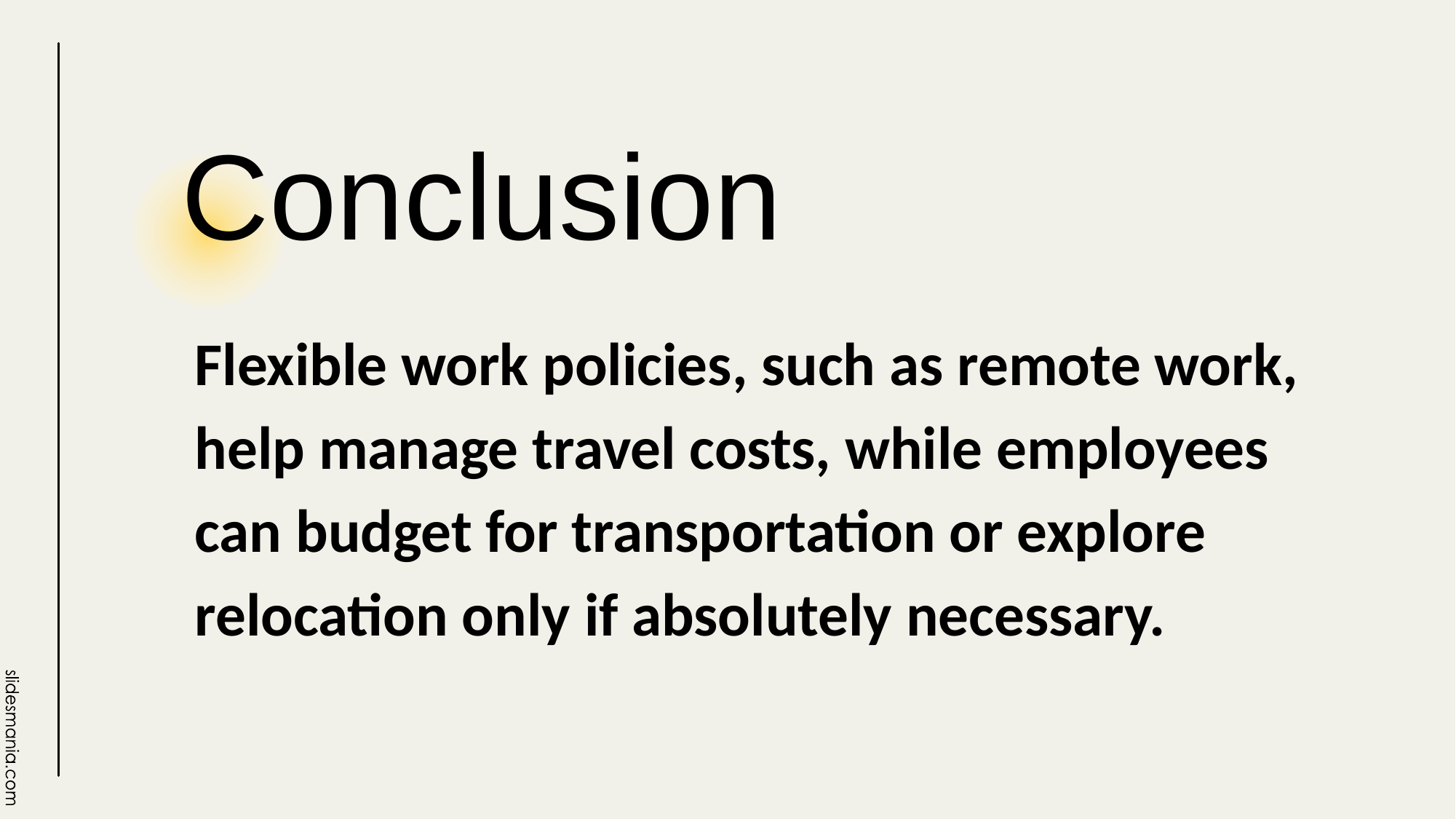

# Conclusion

Flexible work policies, such as remote work, help manage travel costs, while employees can budget for transportation or explore relocation only if absolutely necessary.